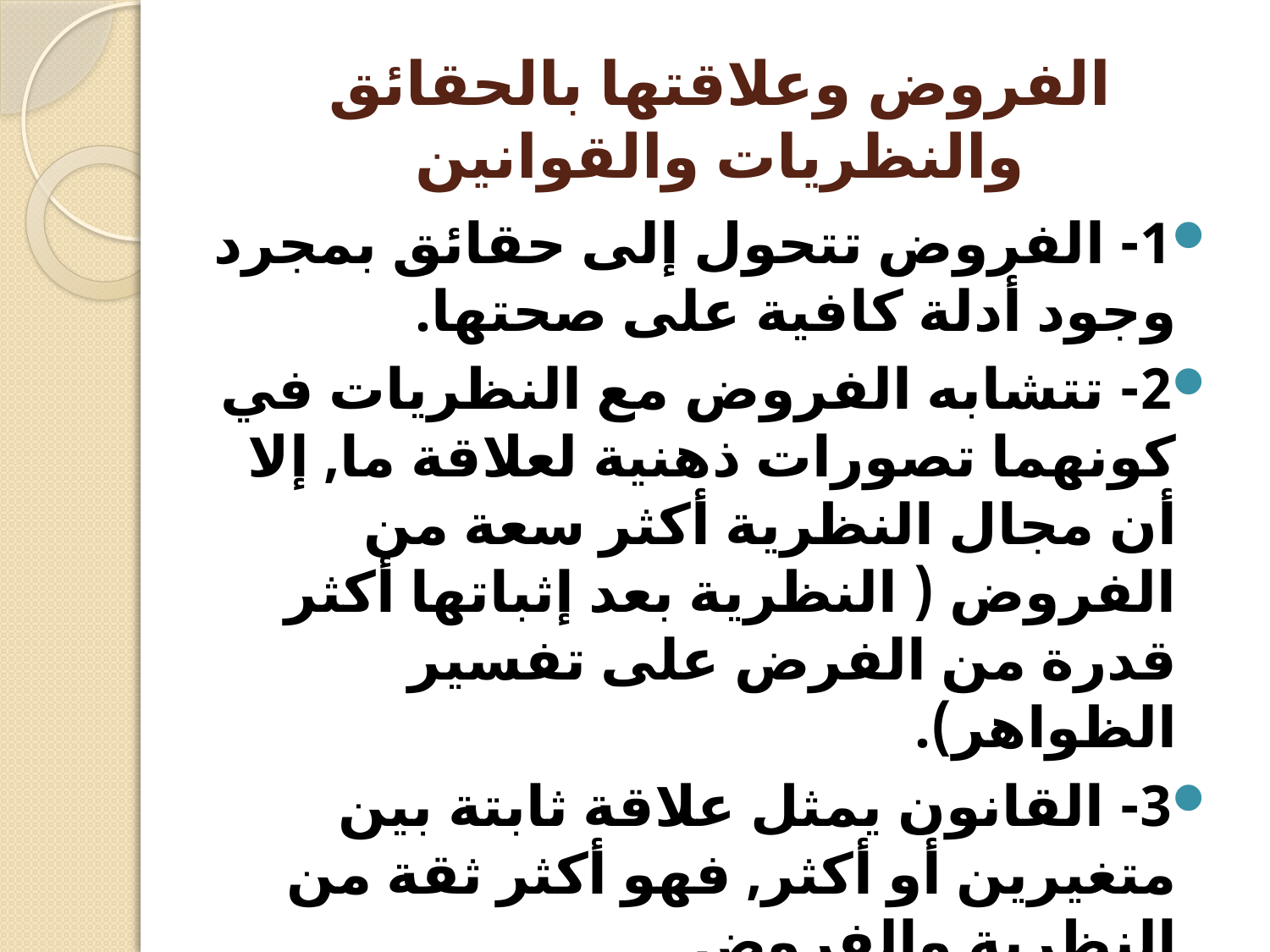

# الفروض وعلاقتها بالحقائق والنظريات والقوانين
1- الفروض تتحول إلى حقائق بمجرد وجود أدلة كافية على صحتها.
2- تتشابه الفروض مع النظريات في كونهما تصورات ذهنية لعلاقة ما, إلا أن مجال النظرية أكثر سعة من الفروض ( النظرية بعد إثباتها أكثر قدرة من الفرض على تفسير الظواهر).
3- القانون يمثل علاقة ثابتة بين متغيرين أو أكثر, فهو أكثر ثقة من النظرية والفروض.